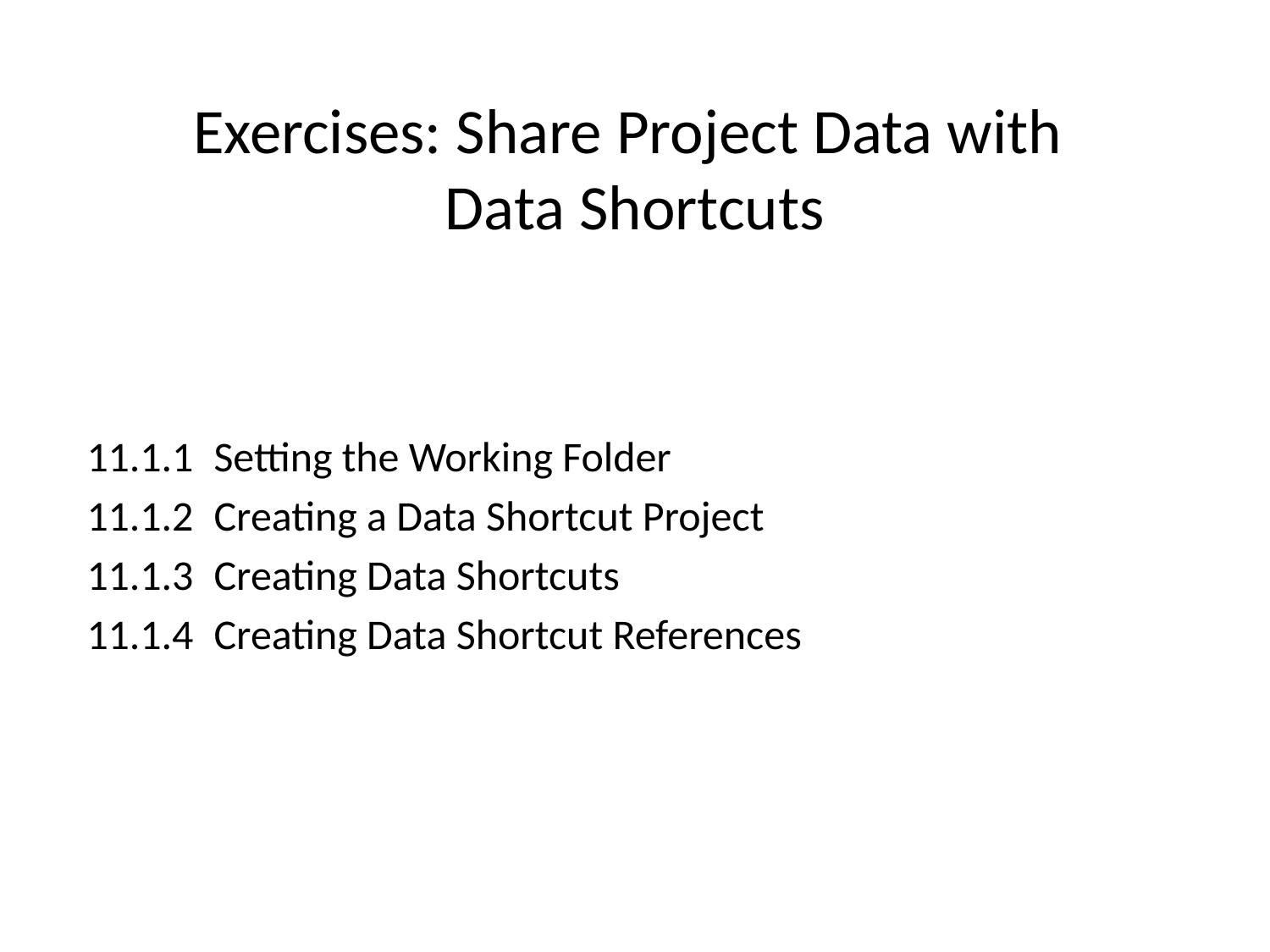

# Exercises: Share Project Data with Data Shortcuts
11.1.1	Setting the Working Folder
11.1.2	Creating a Data Shortcut Project
11.1.3	Creating Data Shortcuts
11.1.4	Creating Data Shortcut References